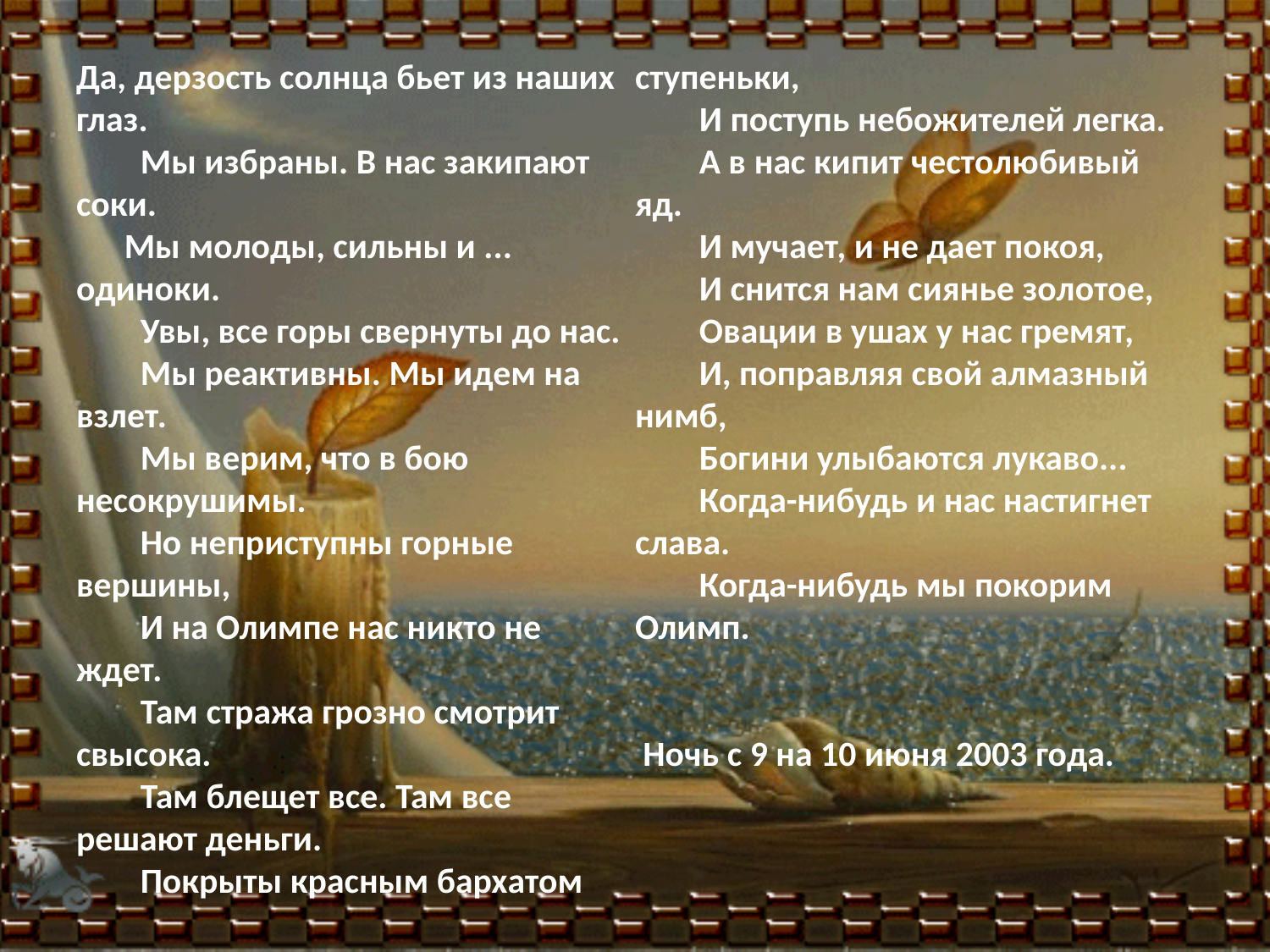

# Да, дерзость солнца бьет из наших глаз. Мы избраны. В нас закипают соки. Мы молоды, сильны и ... одиноки. Увы, все горы свернуты до нас. Мы реактивны. Мы идем на взлет. Мы верим, что в бою несокрушимы. Но неприступны горные вершины, И на Олимпе нас никто не ждет. Там стража грозно смотрит свысока. Там блещет все. Там все решают деньги. Покрыты красным бархатом ступеньки, И поступь небожителей легка. А в нас кипит честолюбивый яд. И мучает, и не дает покоя, И снится нам сиянье золотое, Овации в ушах у нас гремят, И, поправляя свой алмазный нимб, Богини улыбаются лукаво... Когда-нибудь и нас настигнет слава. Когда-нибудь мы покорим Олимп. Ночь с 9 на 10 июня 2003 года.